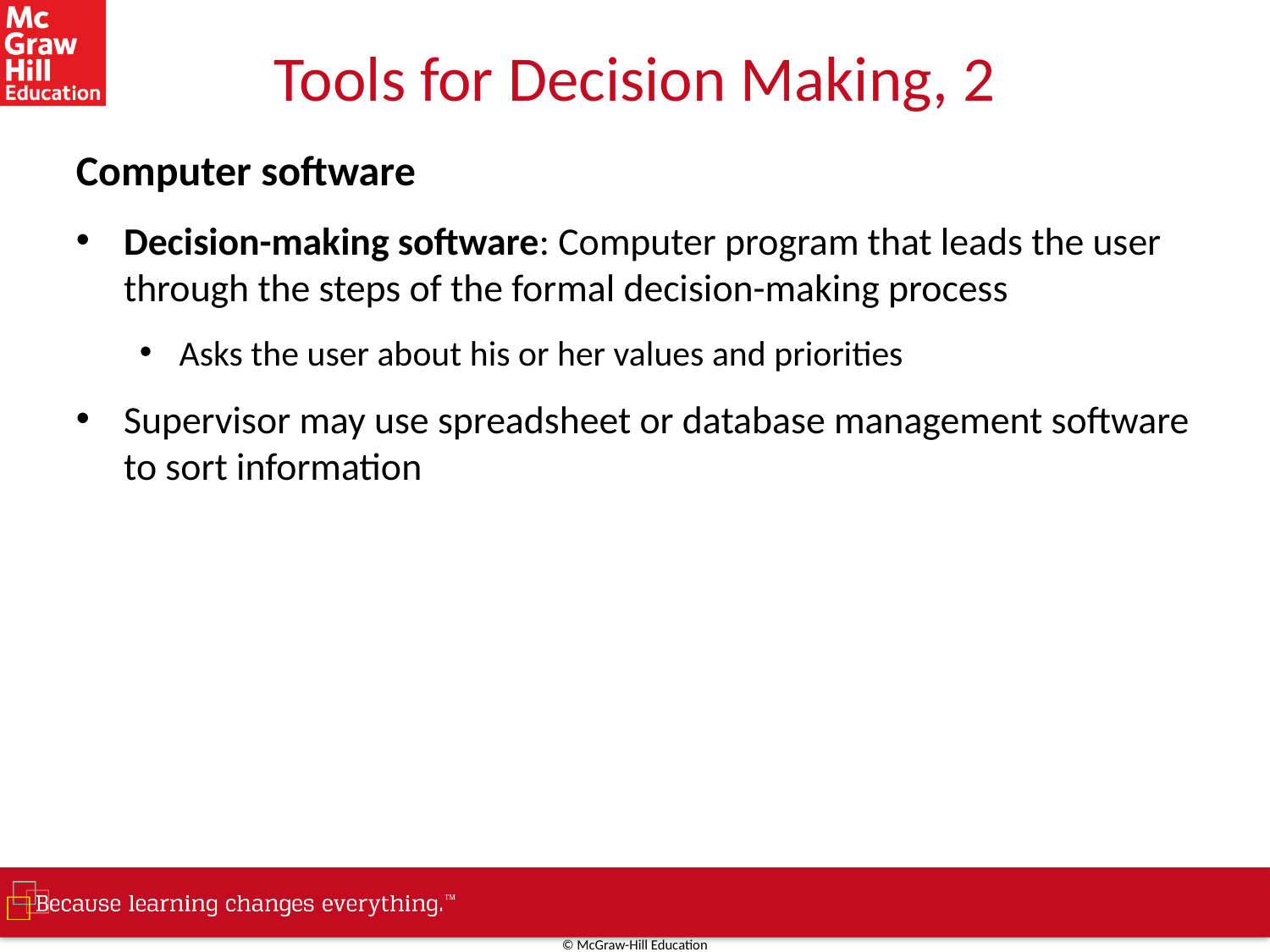

# Tools for Decision Making, 2
Computer software
Decision-making software: Computer program that leads the user through the steps of the formal decision-making process
Asks the user about his or her values and priorities
Supervisor may use spreadsheet or database management software to sort information